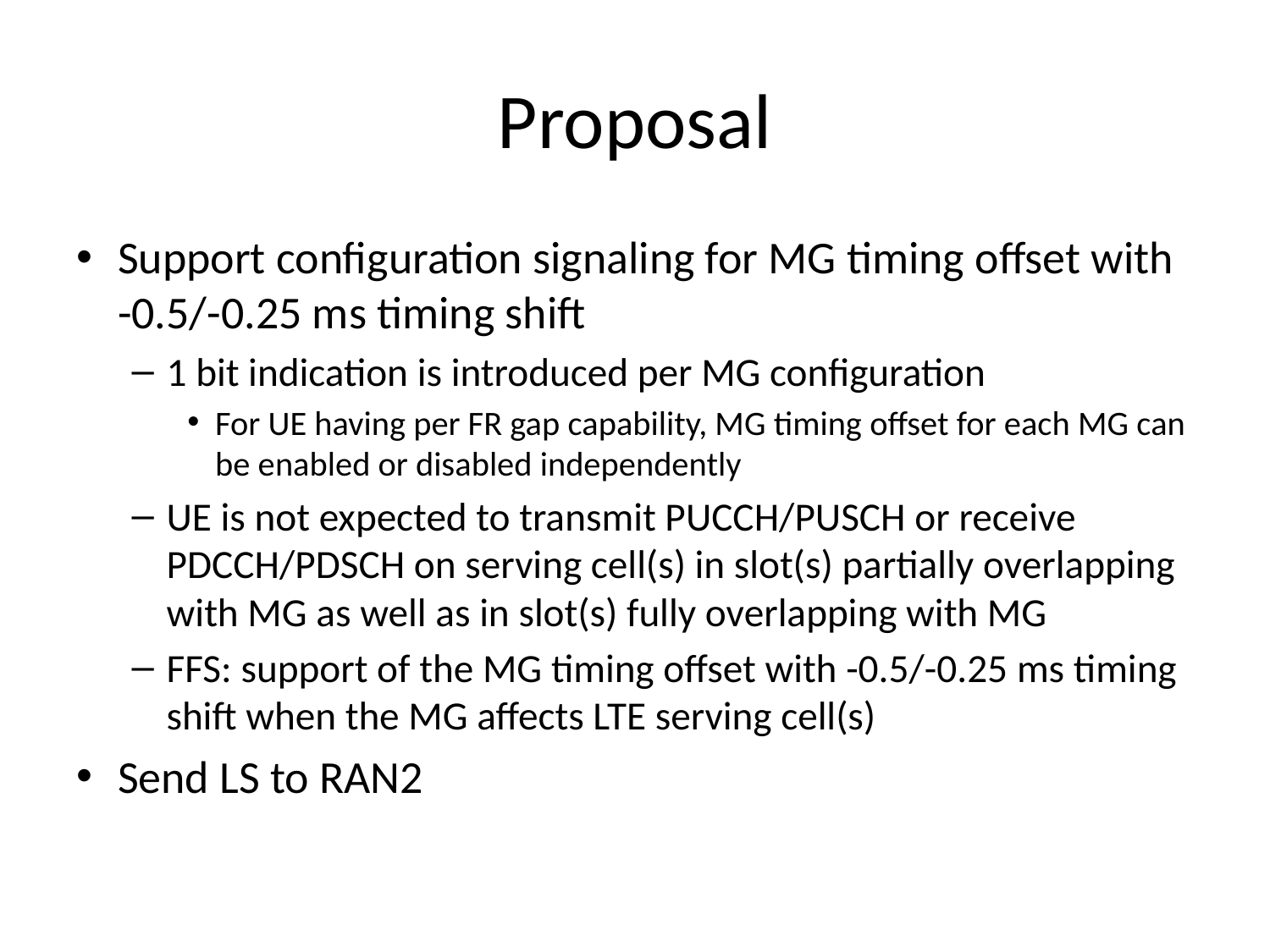

# Proposal
Support configuration signaling for MG timing offset with -0.5/-0.25 ms timing shift
1 bit indication is introduced per MG configuration
For UE having per FR gap capability, MG timing offset for each MG can be enabled or disabled independently
UE is not expected to transmit PUCCH/PUSCH or receive PDCCH/PDSCH on serving cell(s) in slot(s) partially overlapping with MG as well as in slot(s) fully overlapping with MG
FFS: support of the MG timing offset with -0.5/-0.25 ms timing shift when the MG affects LTE serving cell(s)
Send LS to RAN2